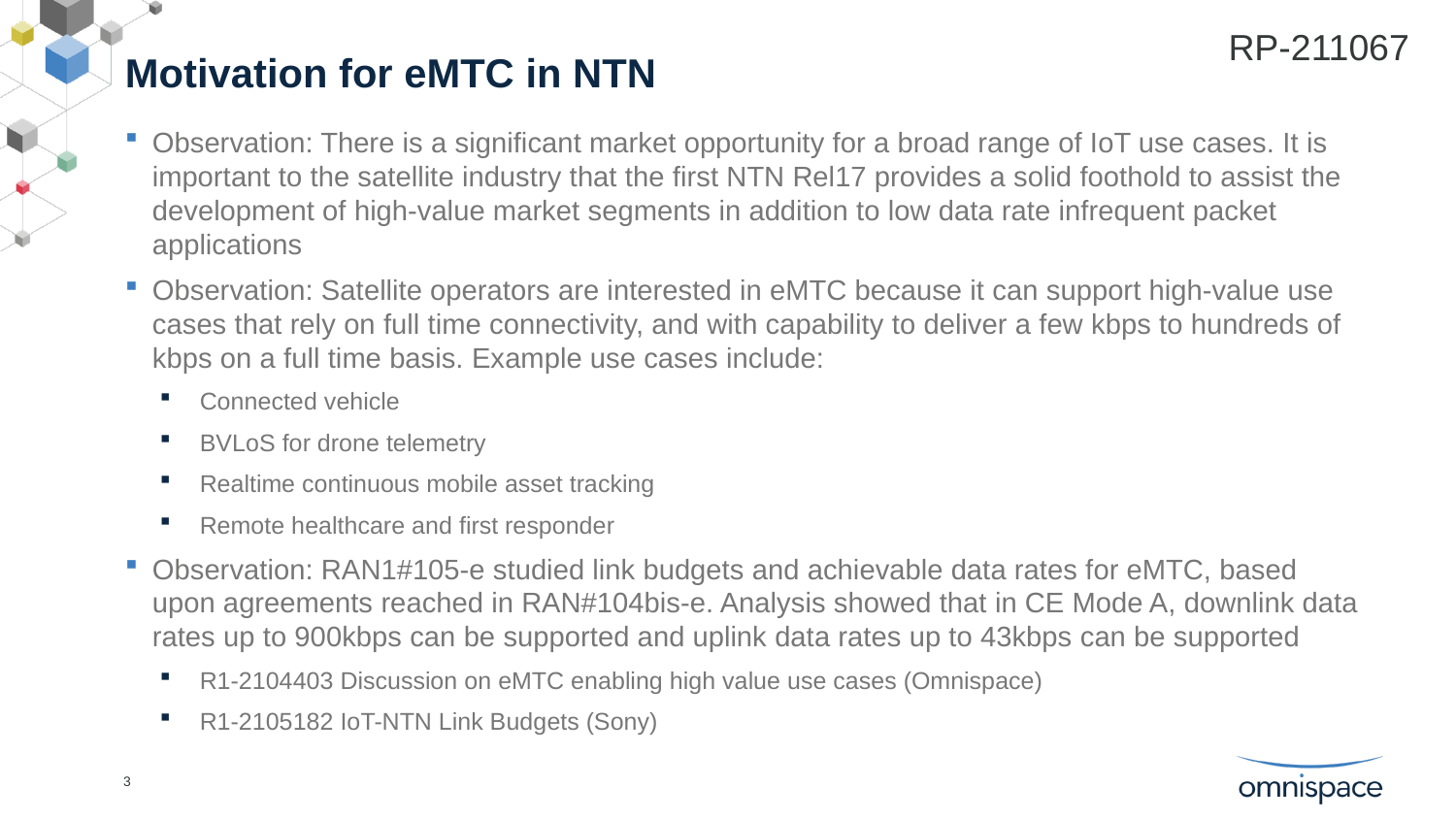

# Motivation for eMTC in NTN
Observation: There is a significant market opportunity for a broad range of IoT use cases. It is important to the satellite industry that the first NTN Rel17 provides a solid foothold to assist the development of high-value market segments in addition to low data rate infrequent packet applications
Observation: Satellite operators are interested in eMTC because it can support high-value use cases that rely on full time connectivity, and with capability to deliver a few kbps to hundreds of kbps on a full time basis. Example use cases include:
Connected vehicle
BVLoS for drone telemetry
Realtime continuous mobile asset tracking
Remote healthcare and first responder
Observation: RAN1#105-e studied link budgets and achievable data rates for eMTC, based upon agreements reached in RAN#104bis-e. Analysis showed that in CE Mode A, downlink data rates up to 900kbps can be supported and uplink data rates up to 43kbps can be supported
R1-2104403 Discussion on eMTC enabling high value use cases (Omnispace)
R1-2105182 IoT-NTN Link Budgets (Sony)